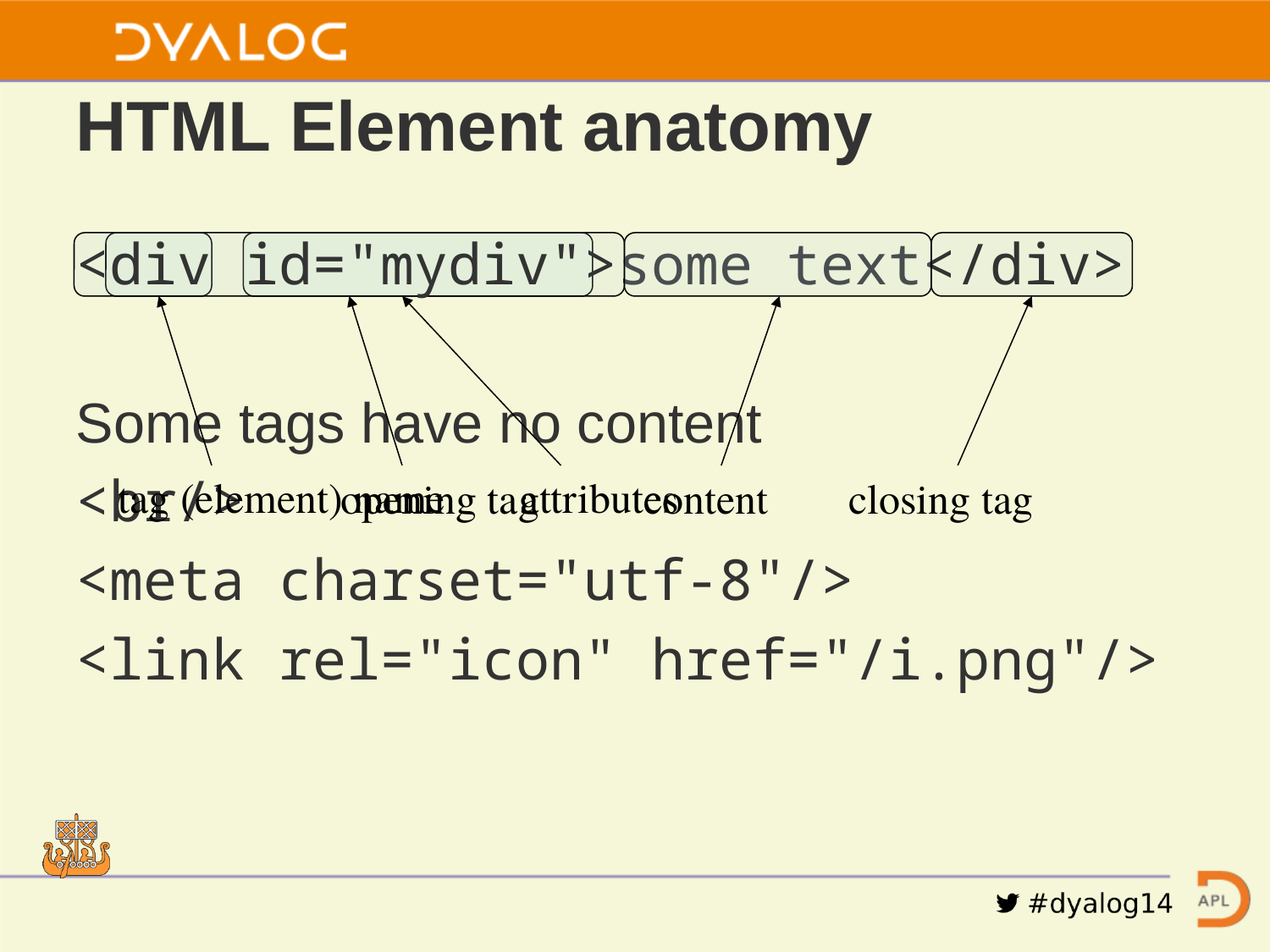

# HTML Element anatomy
<div id="mydiv">some text</div>

Some tags have no content
<br/>
<meta charset="utf-8"/>
<link rel="icon" href="/i.png"/>

tag (element) name
attributes
opening tag
content
closing tag